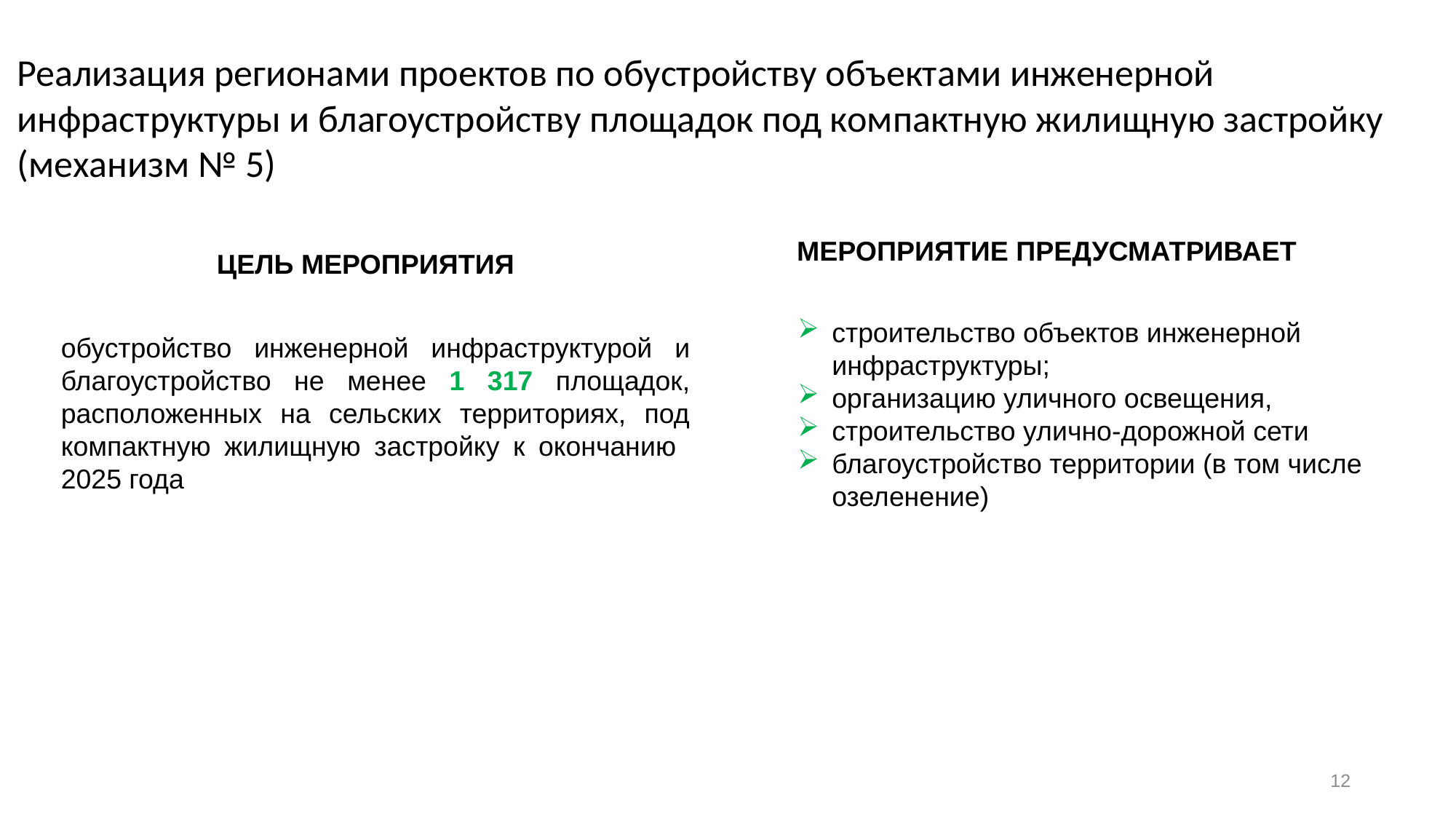

Реализация регионами проектов по обустройству объектами инженерной инфраструктуры и благоустройству площадок под компактную жилищную застройку (механизм № 5)
МЕРОПРИЯТИЕ ПРЕДУСМАТРИВАЕТ
ЦЕЛЬ МЕРОПРИЯТИЯ
строительство объектов инженерной инфраструктуры;
организацию уличного освещения,
строительство улично-дорожной сети
благоустройство территории (в том числе озеленение)
обустройство инженерной инфраструктурой и благоустройство не менее 1 317 площадок, расположенных на сельских территориях, под компактную жилищную застройку к окончанию
2025 года

12